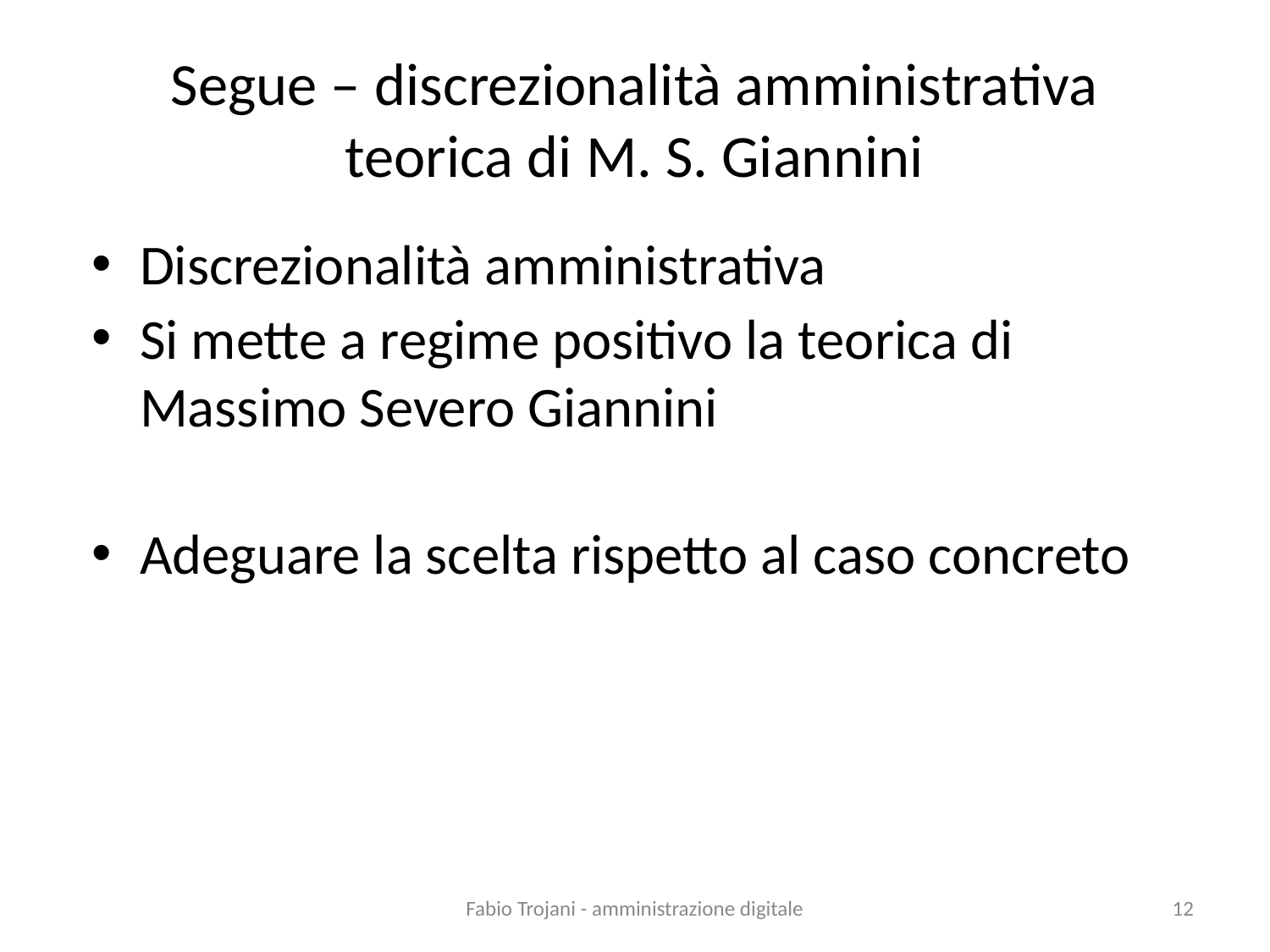

# Segue – discrezionalità amministrativa teorica di M. S. Giannini
Discrezionalità amministrativa
Si mette a regime positivo la teorica di Massimo Severo Giannini

Adeguare la scelta rispetto al caso concreto
Fabio Trojani - amministrazione digitale
12